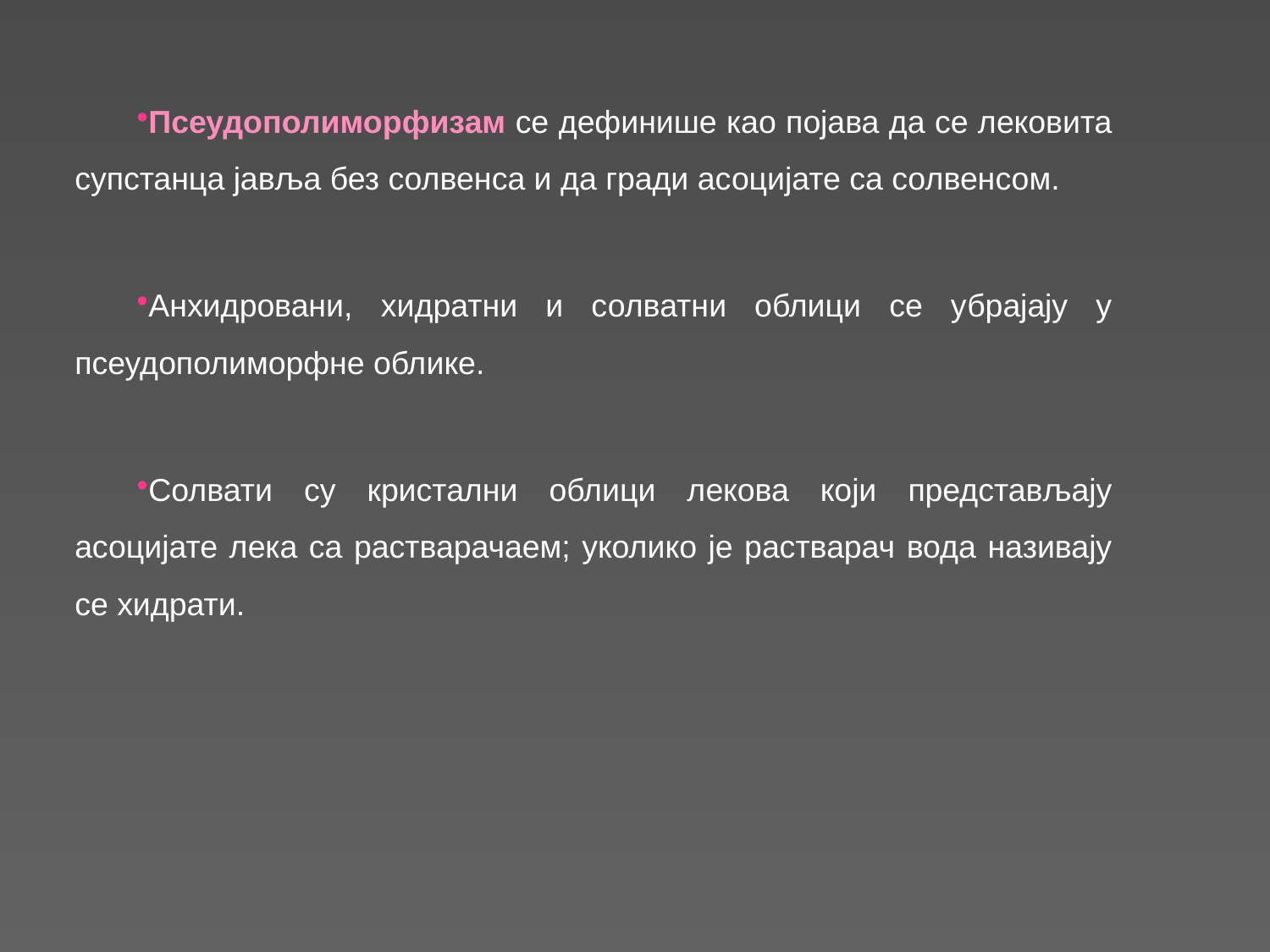

Псеудополиморфизам се дефинише као појава да се лековита супстанца јавља без солвенса и да гради асоцијате са солвенсом.

Анхидровани, хидратни и солватни облици се убрајају у псеудополиморфне облике.

Солвати су кристални облици лекова који представљају асоцијате лека са растварачаем; уколико је растварач вода називају се хидрати.